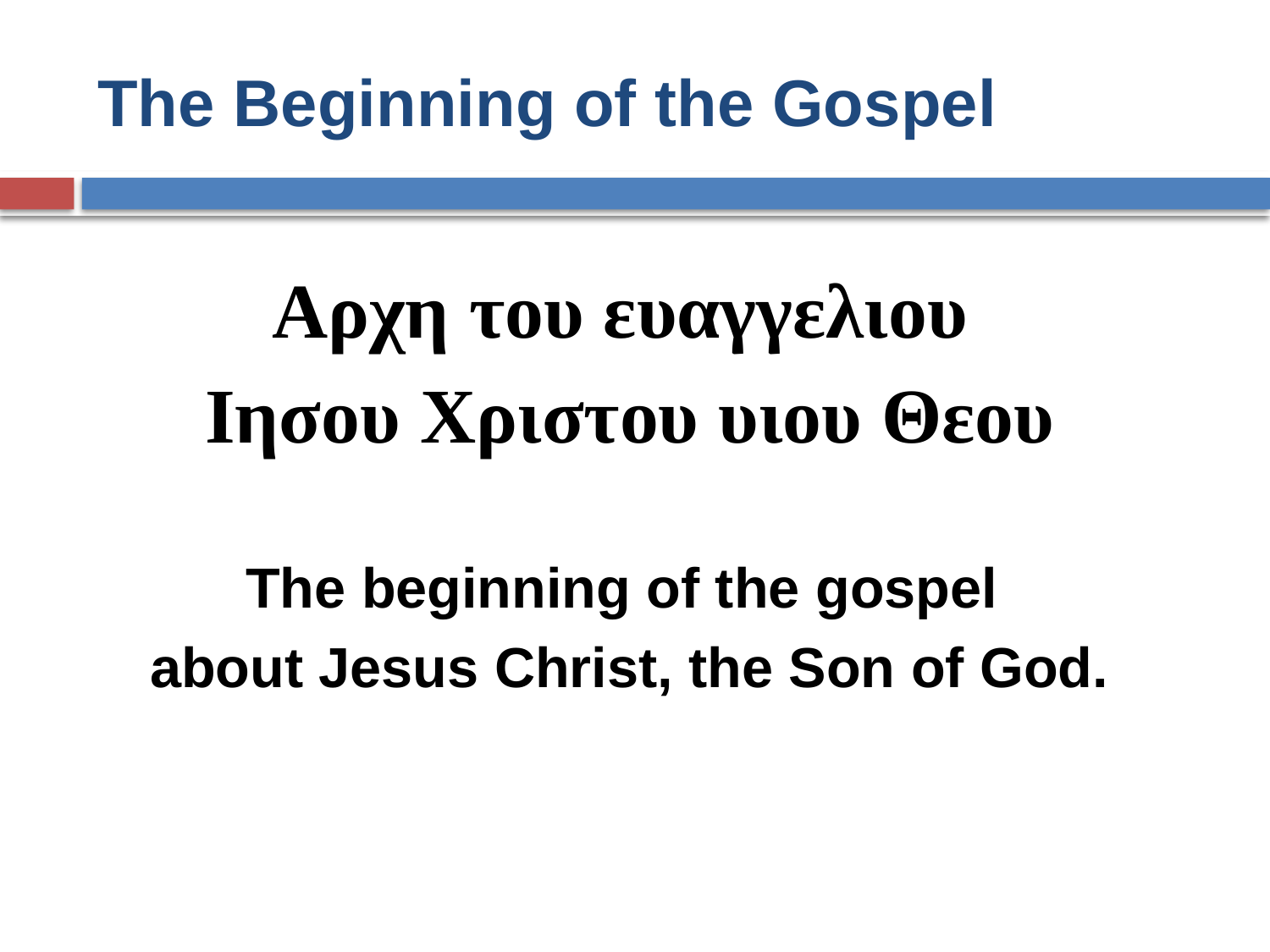

# The Beginning of the Gospel
Αρχη του ευαγγελιου
Іησου Хριστου υιου Θεου

The beginning of the gospel
about Jesus Christ, the Son of God.